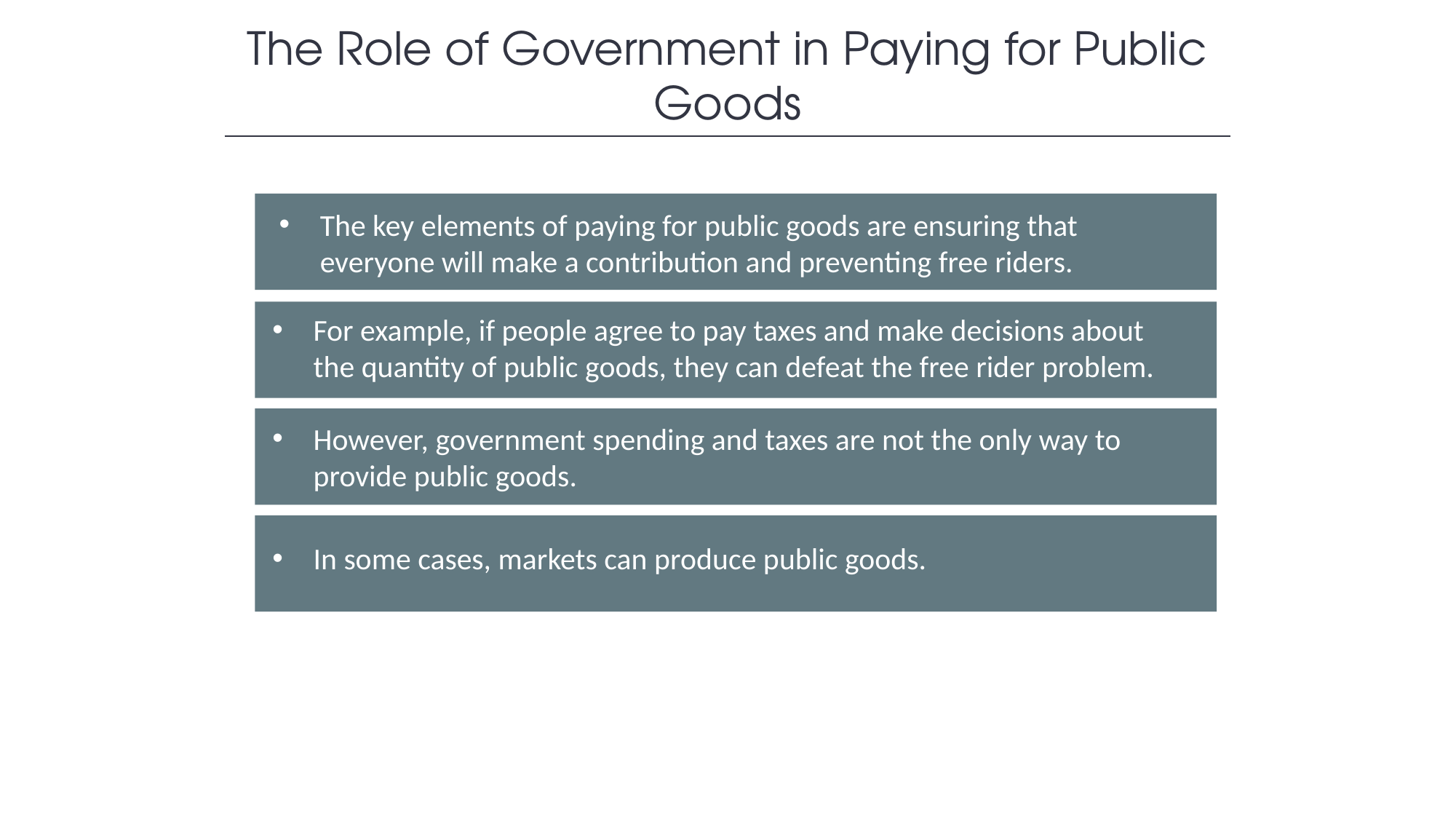

The Role of Government in Paying for Public Goods

The key elements of paying for public goods are ensuring that everyone will make a contribution and preventing free riders.

For example, if people agree to pay taxes and make decisions about the quantity of public goods, they can defeat the free rider problem.

However, government spending and taxes are not the only way to provide public goods.

In some cases, markets can produce public goods.